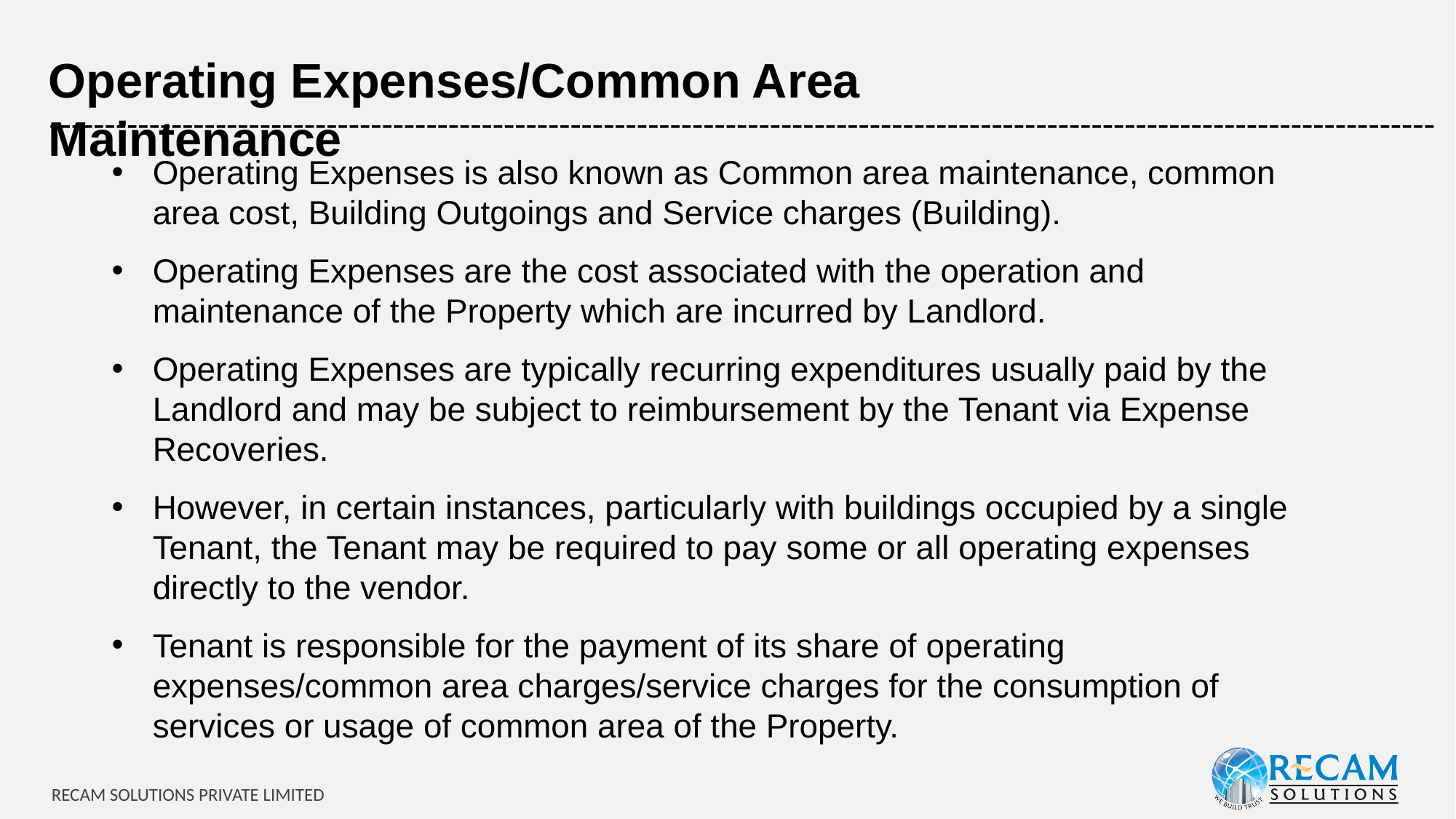

Operating Expenses/Common Area Maintenance
-----------------------------------------------------------------------------------------------------------------------------
Operating Expenses is also known as Common area maintenance, common area cost, Building Outgoings and Service charges (Building).
Operating Expenses are the cost associated with the operation and maintenance of the Property which are incurred by Landlord.
Operating Expenses are typically recurring expenditures usually paid by the Landlord and may be subject to reimbursement by the Tenant via Expense Recoveries.
However, in certain instances, particularly with buildings occupied by a single Tenant, the Tenant may be required to pay some or all operating expenses directly to the vendor.
Tenant is responsible for the payment of its share of operating expenses/common area charges/service charges for the consumption of services or usage of common area of the Property.
RECAM SOLUTIONS PRIVATE LIMITED